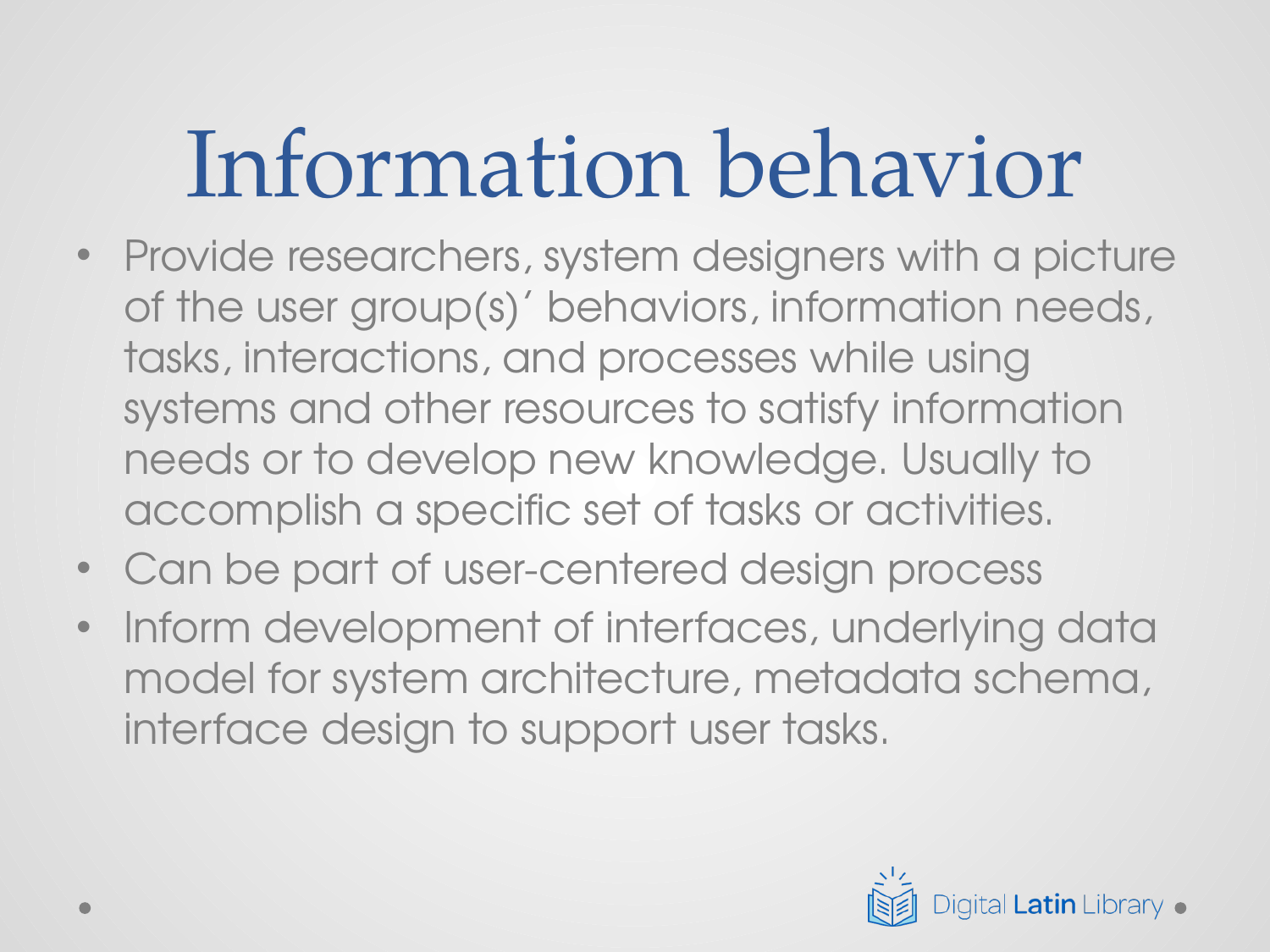

# Information behavior
Provide researchers, system designers with a picture of the user group(s)’ behaviors, information needs, tasks, interactions, and processes while using systems and other resources to satisfy information needs or to develop new knowledge. Usually to accomplish a specific set of tasks or activities.
Can be part of user-centered design process
Inform development of interfaces, underlying data model for system architecture, metadata schema, interface design to support user tasks.